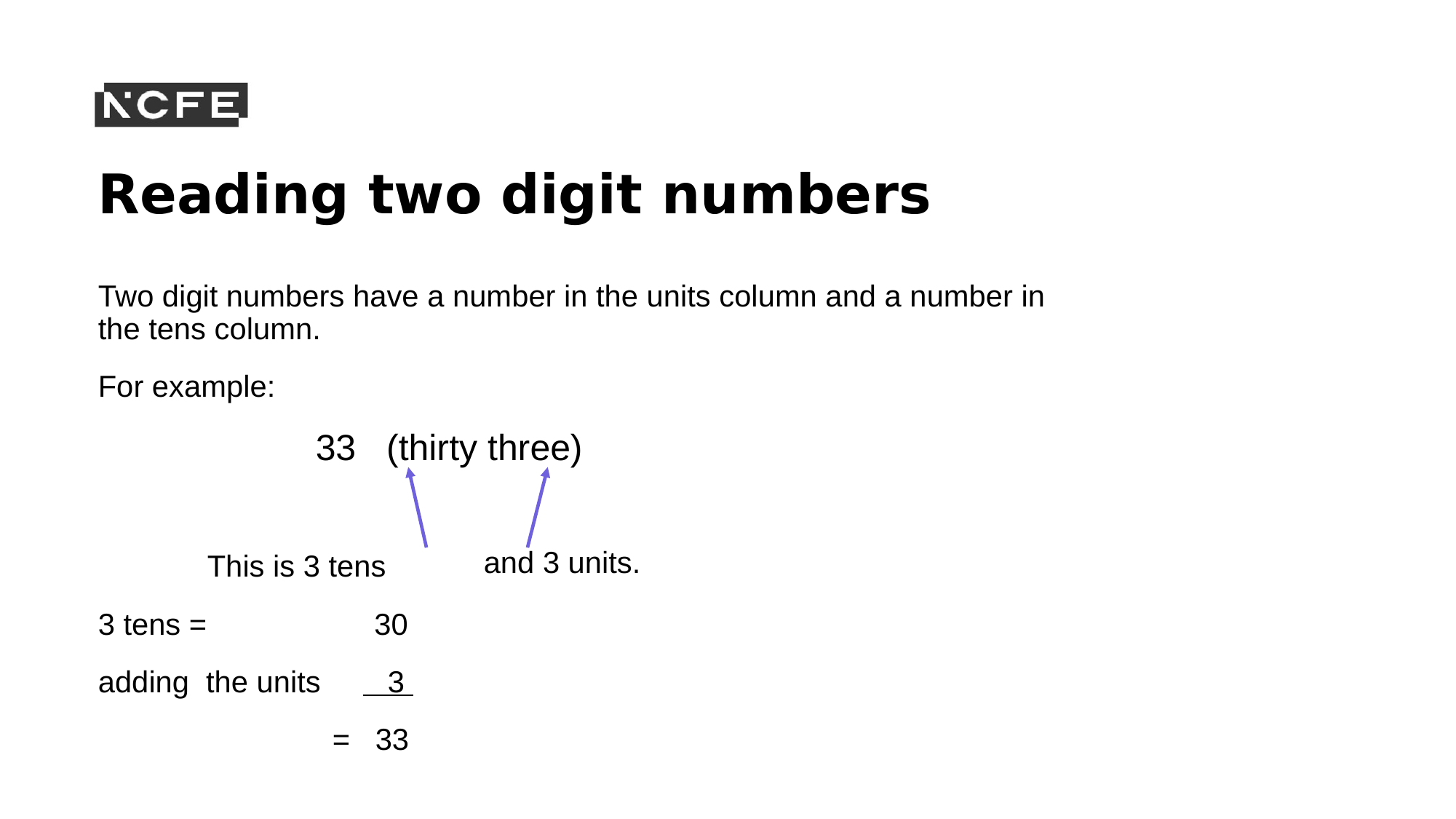

# Reading two digit numbers
Two digit numbers have a number in the units column and a number in the tens column.
For example:
                          33   (thirty three)

	This is 3 tens
3 tens =                    30
adding  the units        3
                            =   33
and 3 units.